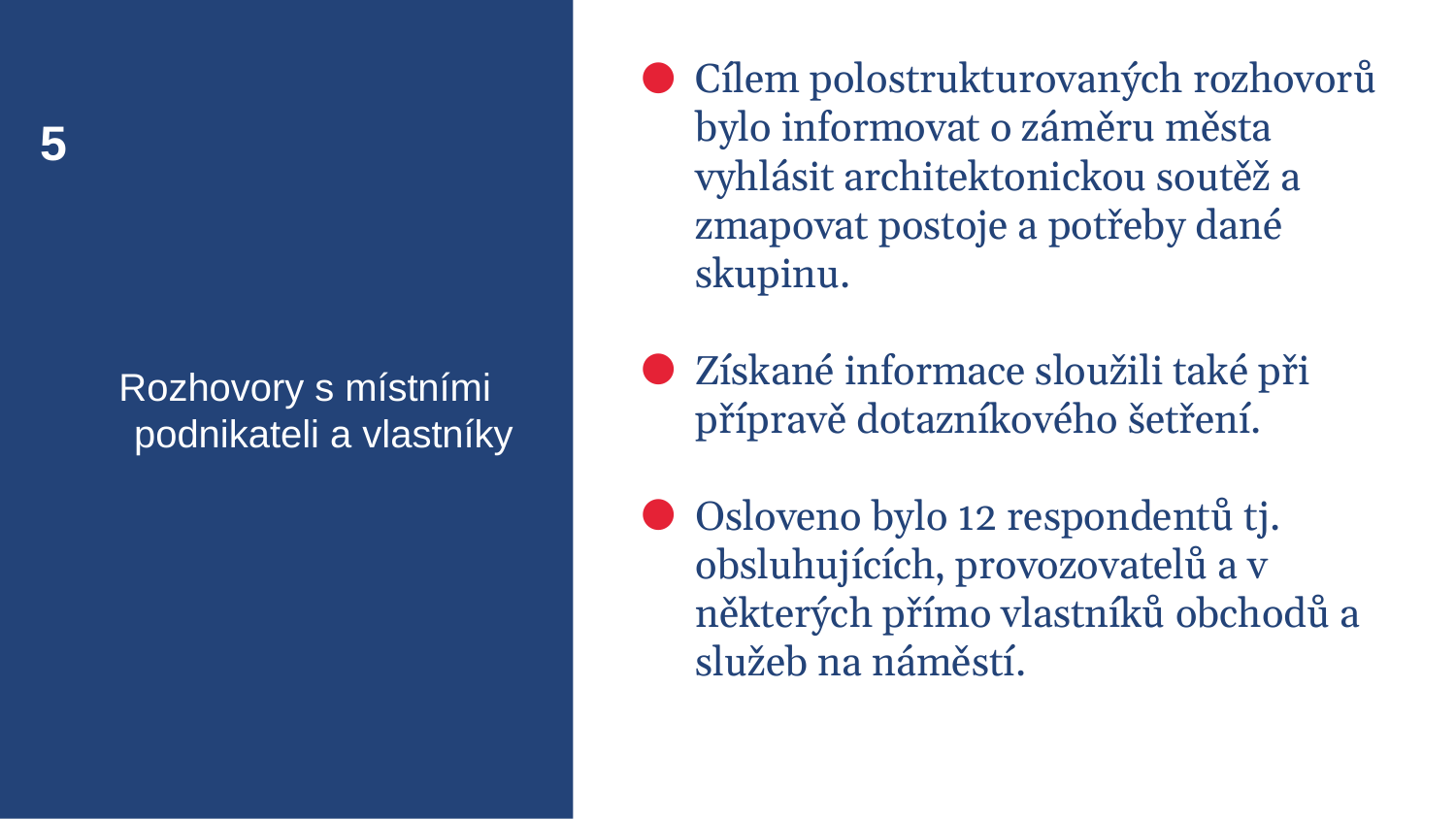

5
Cílem polostrukturovaných rozhovorů bylo informovat o záměru města vyhlásit architektonickou soutěž a zmapovat postoje a potřeby dané skupinu.

Získané informace sloužili také při přípravě dotazníkového šetření.

Osloveno bylo 12 respondentů tj. obsluhujících, provozovatelů a v některých přímo vlastníků obchodů a služeb na náměstí.
Rozhovory s místními podnikateli a vlastníky